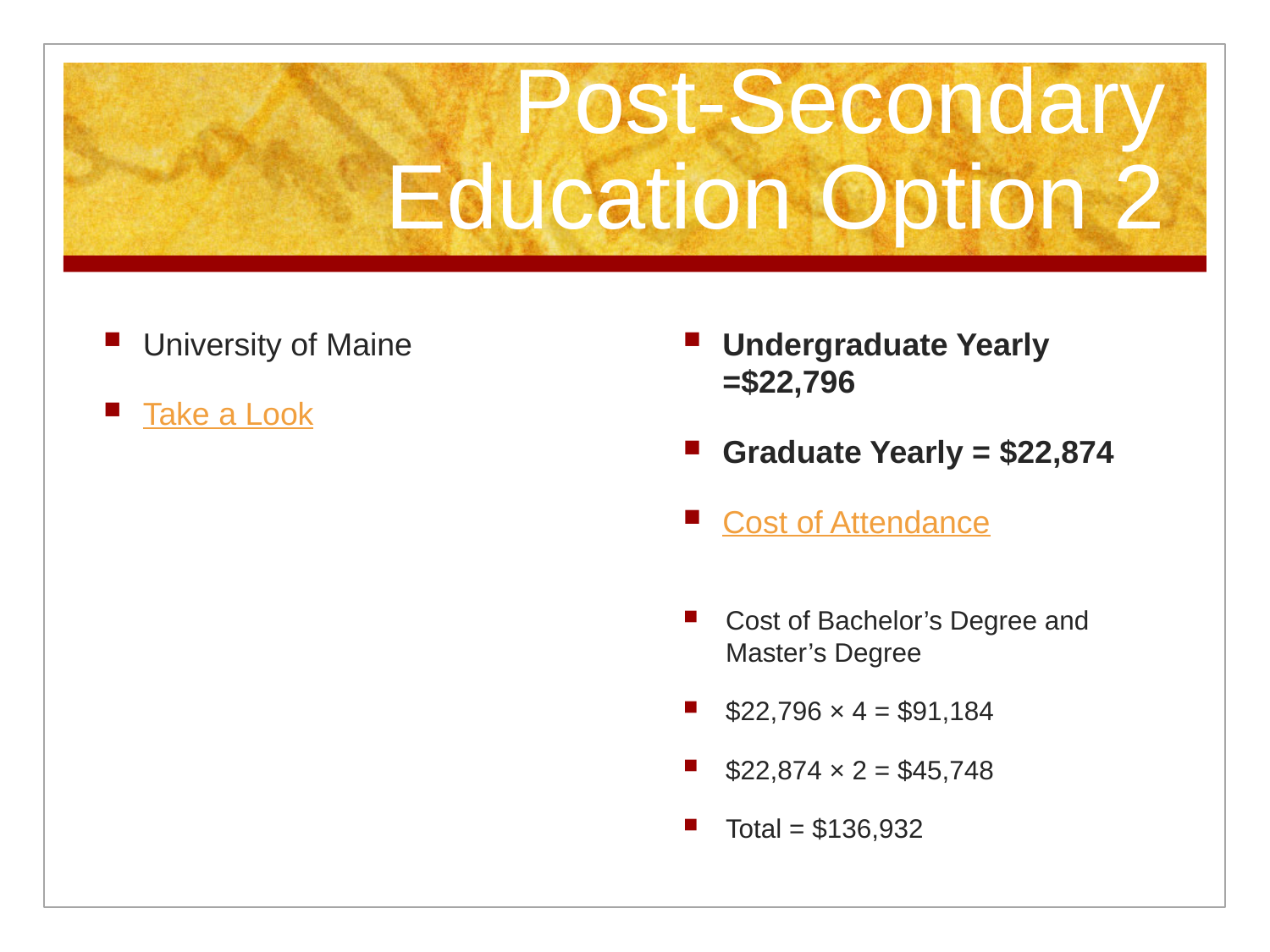

# Post-Secondary Education Option 2
University of Maine
Take a Look
Undergraduate Yearly =$22,796
Graduate Yearly = $22,874
Cost of Attendance
Cost of Bachelor’s Degree and Master’s Degree
$22,796 × 4 = $91,184
$22,874 × 2 = $45,748
Total = $136,932